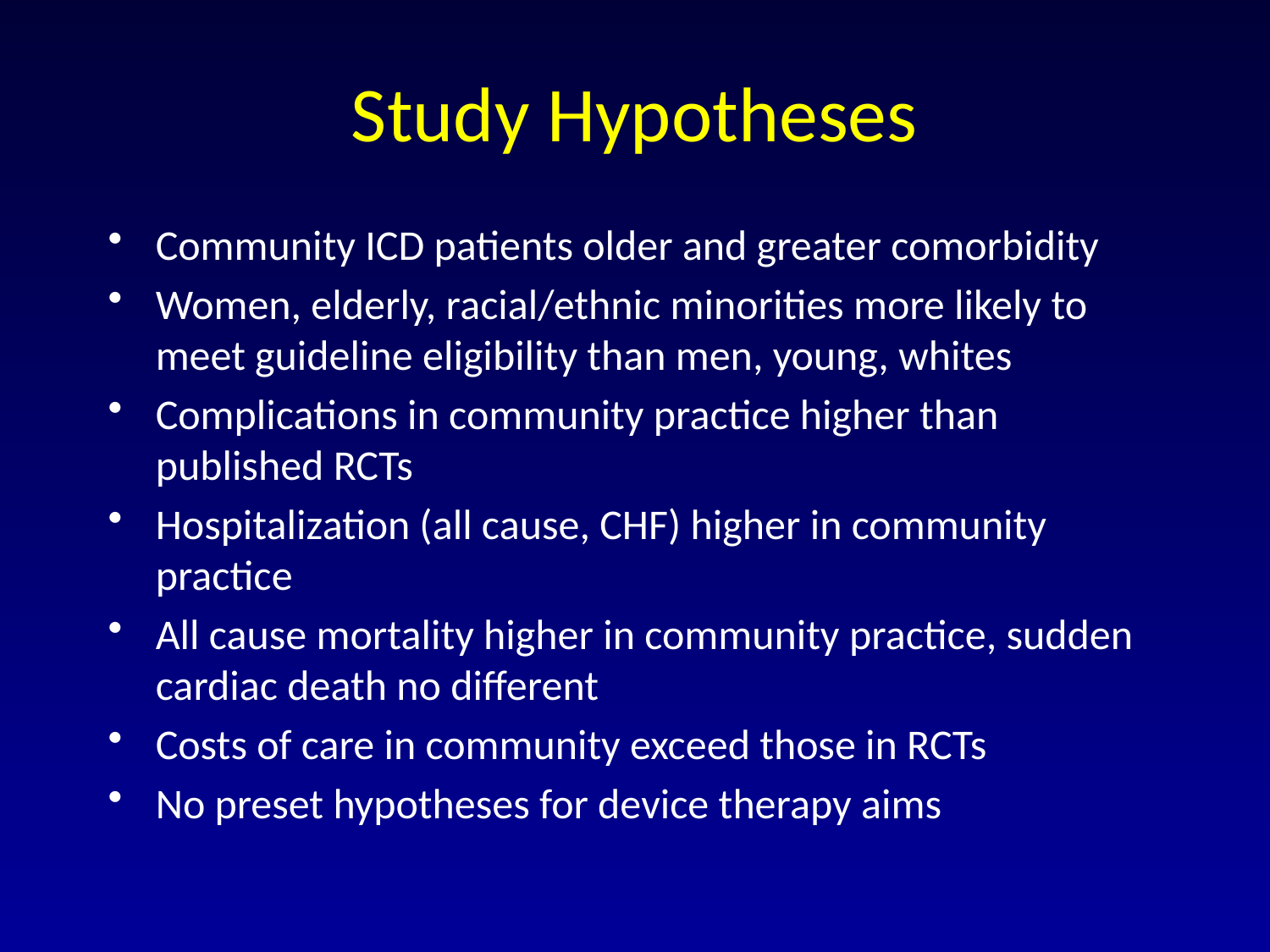

# Study Hypotheses
Community ICD patients older and greater comorbidity
Women, elderly, racial/ethnic minorities more likely to meet guideline eligibility than men, young, whites
Complications in community practice higher than published RCTs
Hospitalization (all cause, CHF) higher in community practice
All cause mortality higher in community practice, sudden cardiac death no different
Costs of care in community exceed those in RCTs
No preset hypotheses for device therapy aims